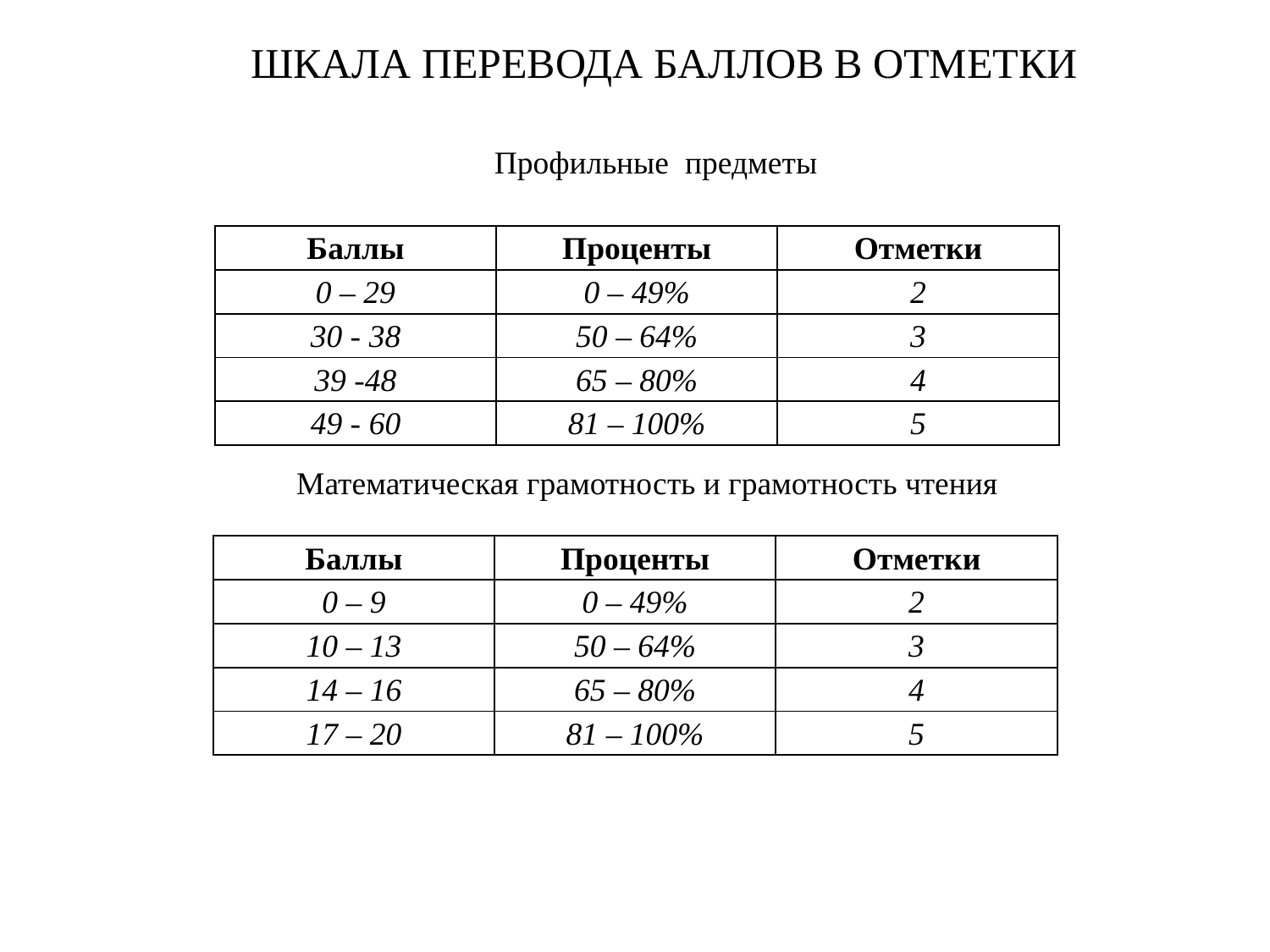

ШКАЛА ПЕРЕВОДА БАЛЛОВ В ОТМЕТКИ
Профильные  предметы
| Баллы | Проценты | Отметки |
| --- | --- | --- |
| 0 – 29 | 0 – 49% | 2 |
| 30 - 38 | 50 – 64% | 3 |
| 39 -48 | 65 – 80% | 4 |
| 49 - 60 | 81 – 100% | 5 |
Математическая грамотность и грамотность чтения
| Баллы | Проценты | Отметки |
| --- | --- | --- |
| 0 – 9 | 0 – 49% | 2 |
| 10 – 13 | 50 – 64% | 3 |
| 14 – 16 | 65 – 80% | 4 |
| 17 – 20 | 81 – 100% | 5 |